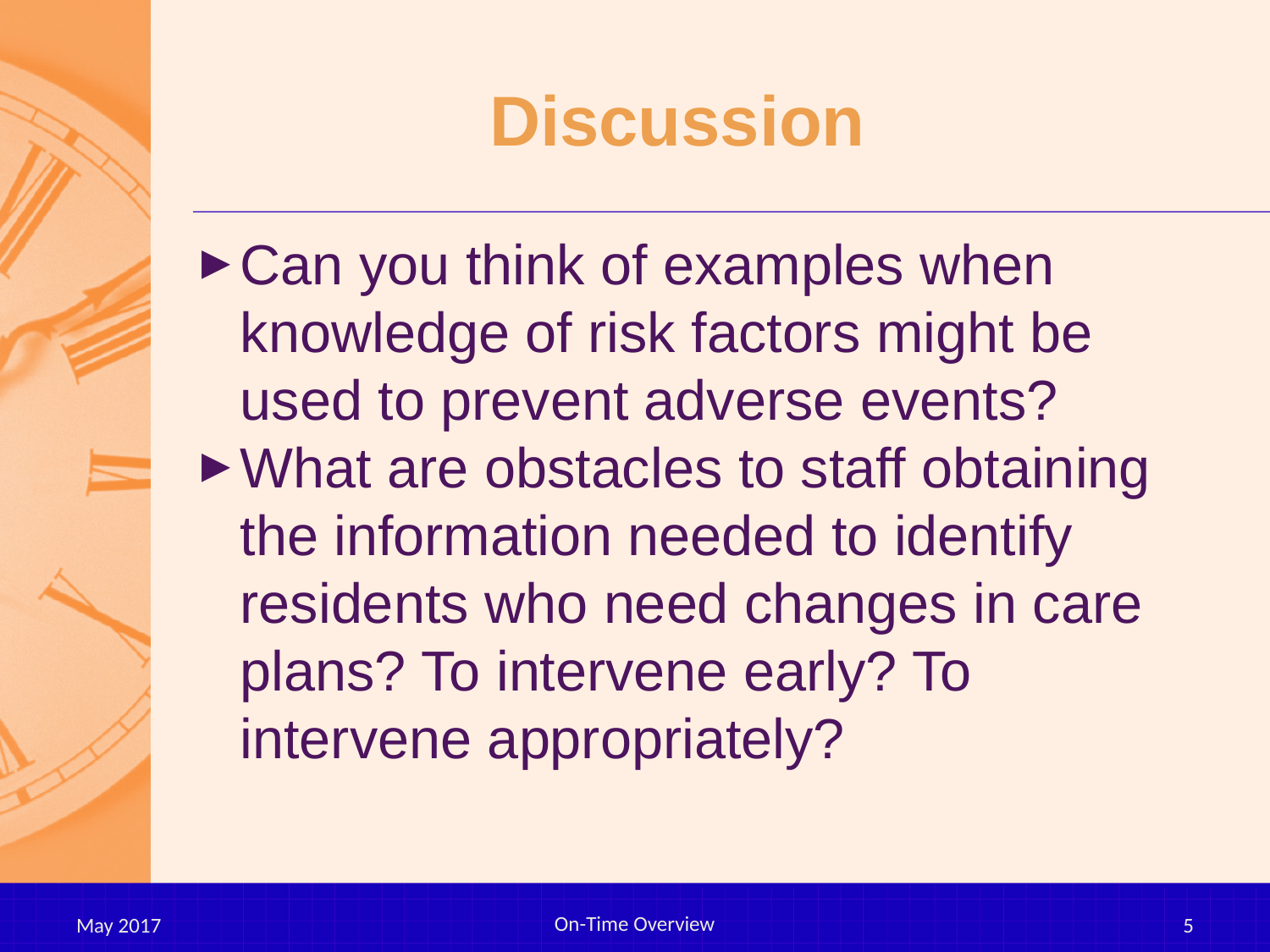

# Discussion
Can you think of examples when knowledge of risk factors might be used to prevent adverse events?
What are obstacles to staff obtaining the information needed to identify residents who need changes in care plans? To intervene early? To intervene appropriately?

On-Time Overview
May 2017
5